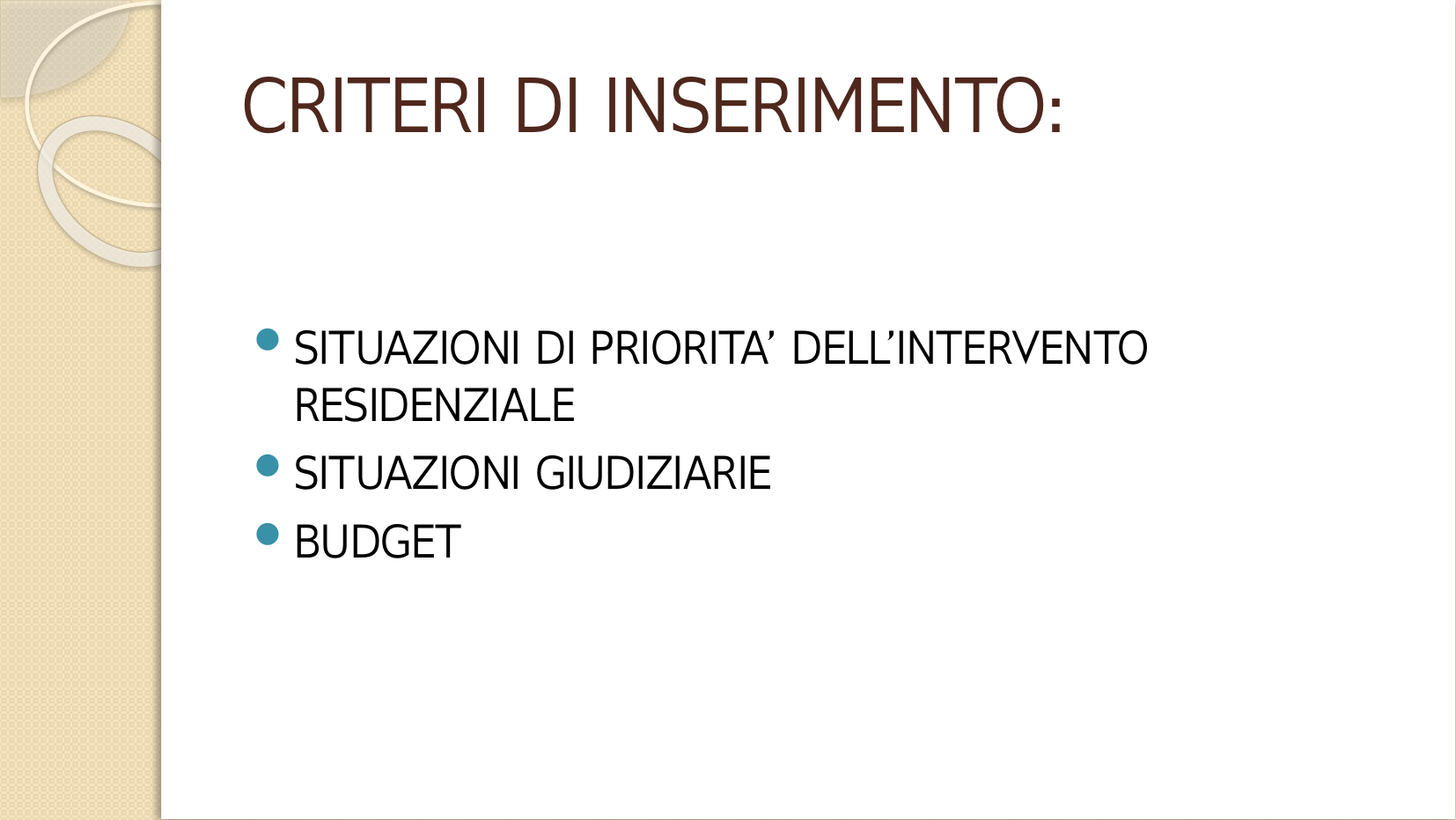

# CRITERI DI INSERIMENTO:

SITUAZIONI DI PRIORITA’ DELL’INTERVENTO RESIDENZIALE
SITUAZIONI GIUDIZIARIE
BUDGET